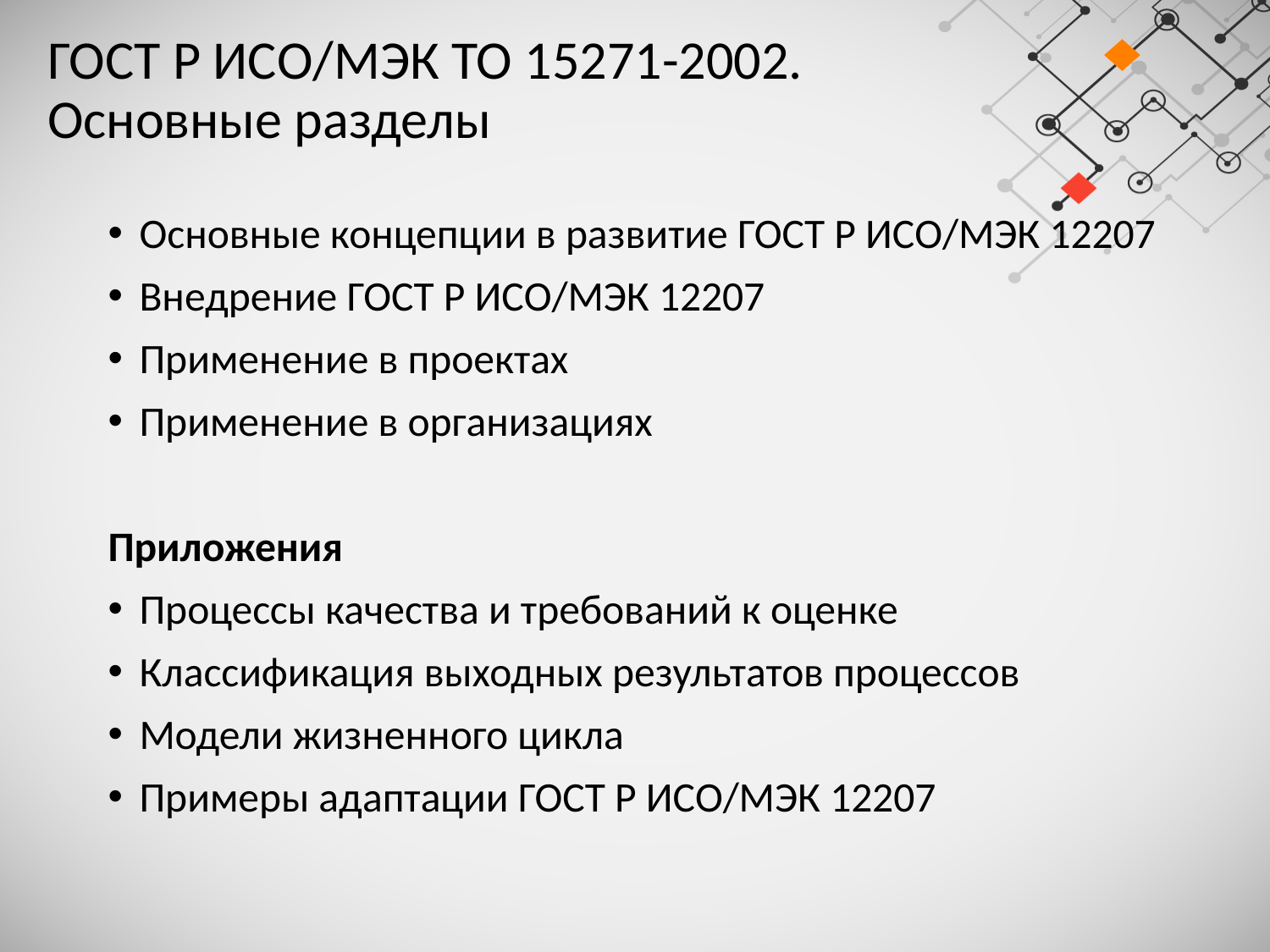

# ГОСТ Р ИСО/МЭК ТО 15271-2002. Основные разделы
Основные концепции в развитие ГОСТ Р ИСО/МЭК 12207
Внедрение ГОСТ Р ИСО/МЭК 12207
Применение в проектах
Применение в организациях

Приложения
Процессы качества и требований к оценке
Классификация выходных результатов процессов
Модели жизненного цикла
Примеры адаптации ГОСТ Р ИСО/МЭК 12207